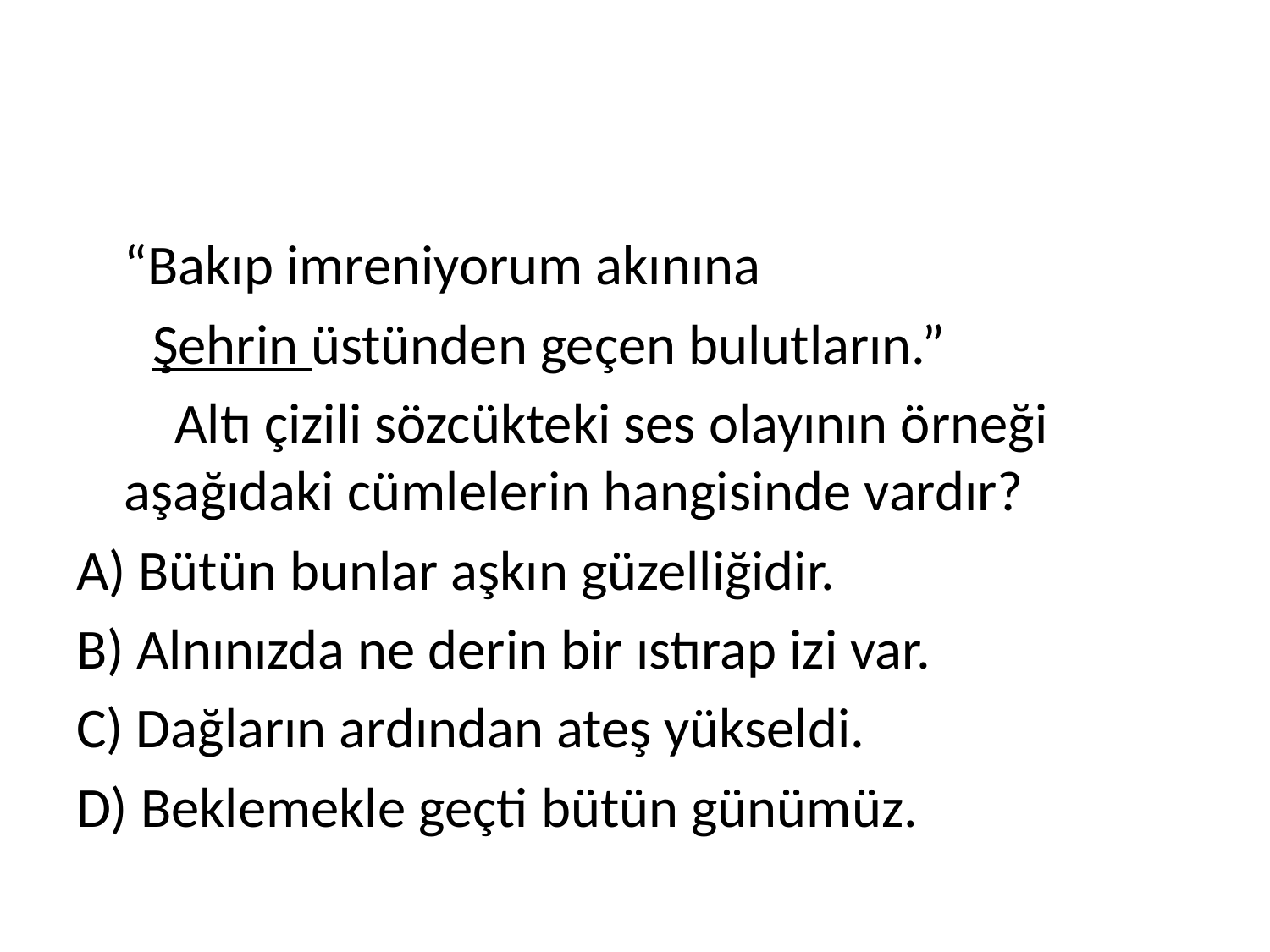

#
	“Bakıp imreniyorum akınına
      Şehrin üstünden geçen bulutların.”
	    Altı çizili sözcükteki ses olayının örneği aşağıdaki cümlelerin hangisinde vardır?
A) Bütün bunlar aşkın güzelliğidir.
B) Alnınızda ne derin bir ıstırap izi var.
C) Dağların ardından ateş yükseldi.
D) Beklemekle geçti bütün günümüz.